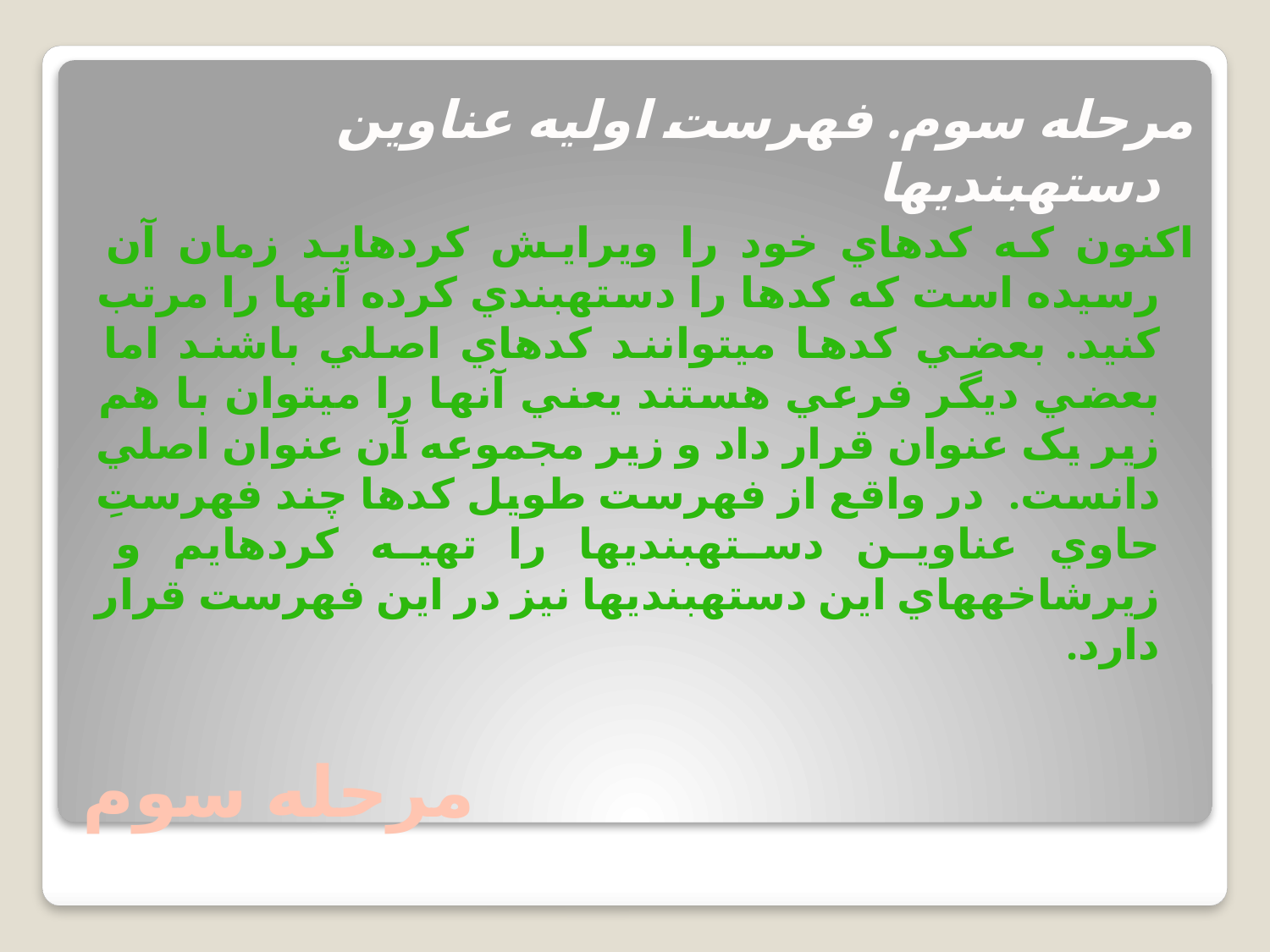

مرحله سوم. فهرست اوليه عناوين دسته‏بندي‏ها
اکنون که کدهاي خود را ويرايش کرده­ايد زمان آن رسيده است که کدها را دسته‏بندي کرده آنها را مرتب کنيد. بعضي کدها مي‏توانند کدهاي اصلي باشند اما بعضي ديگر فرعي هستند يعني آنها را مي‏توان با هم زير يک عنوان قرار داد و زير مجموعه آن عنوان اصلي دانست.  در واقع از فهرست طويل کدها چند فهرستِ حاوي عناوين دسته‏بندي‏ها را تهيه کرده‏ايم و زيرشاخه‏هاي اين دسته‏بندي‏ها نيز در اين فهرست قرار دارد.

# مرحله سوم